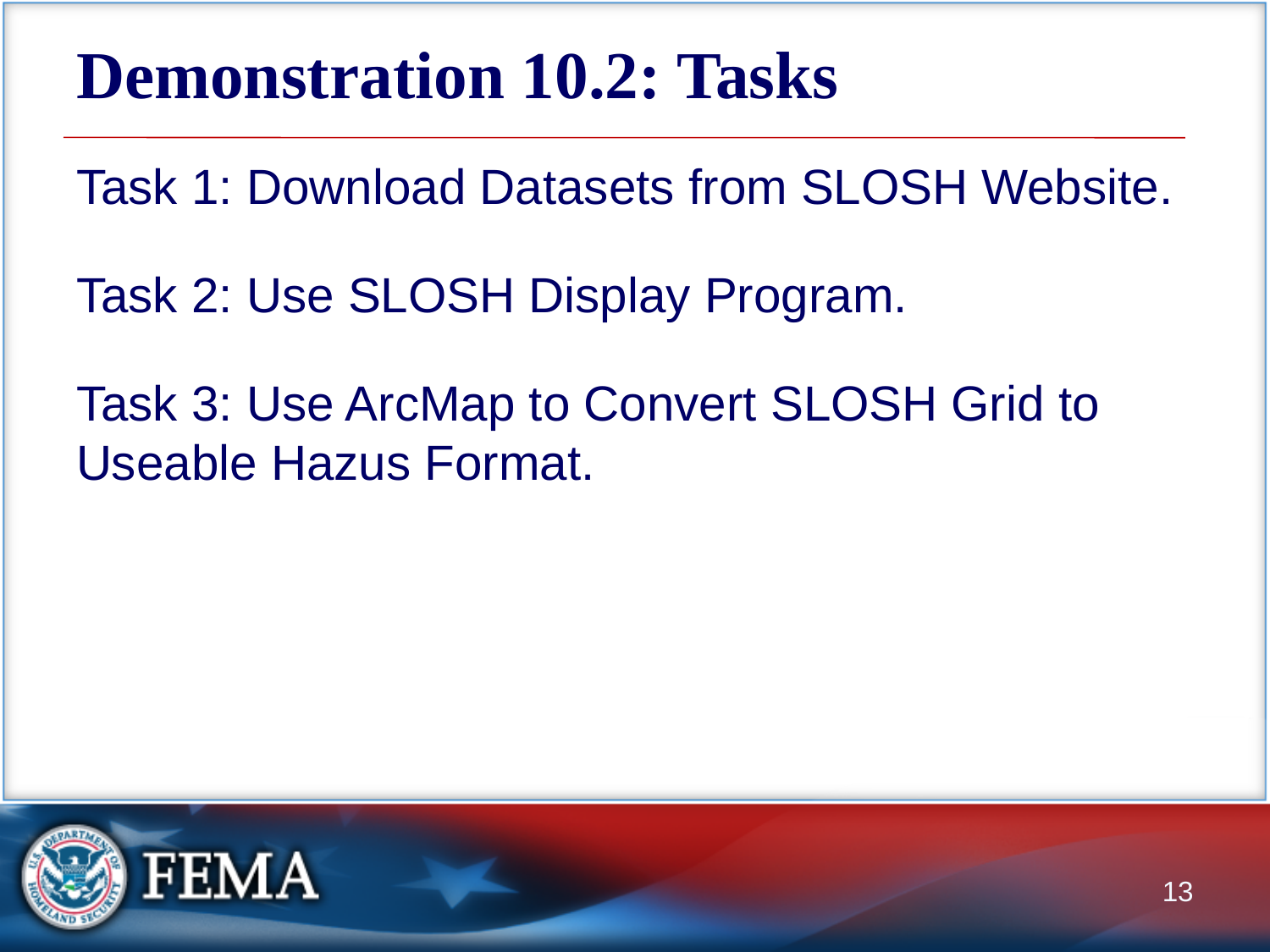

# Demonstration 10.2: Tasks
Task 1: Download Datasets from SLOSH Website.
Task 2: Use SLOSH Display Program.
Task 3: Use ArcMap to Convert SLOSH Grid to Useable Hazus Format.
13